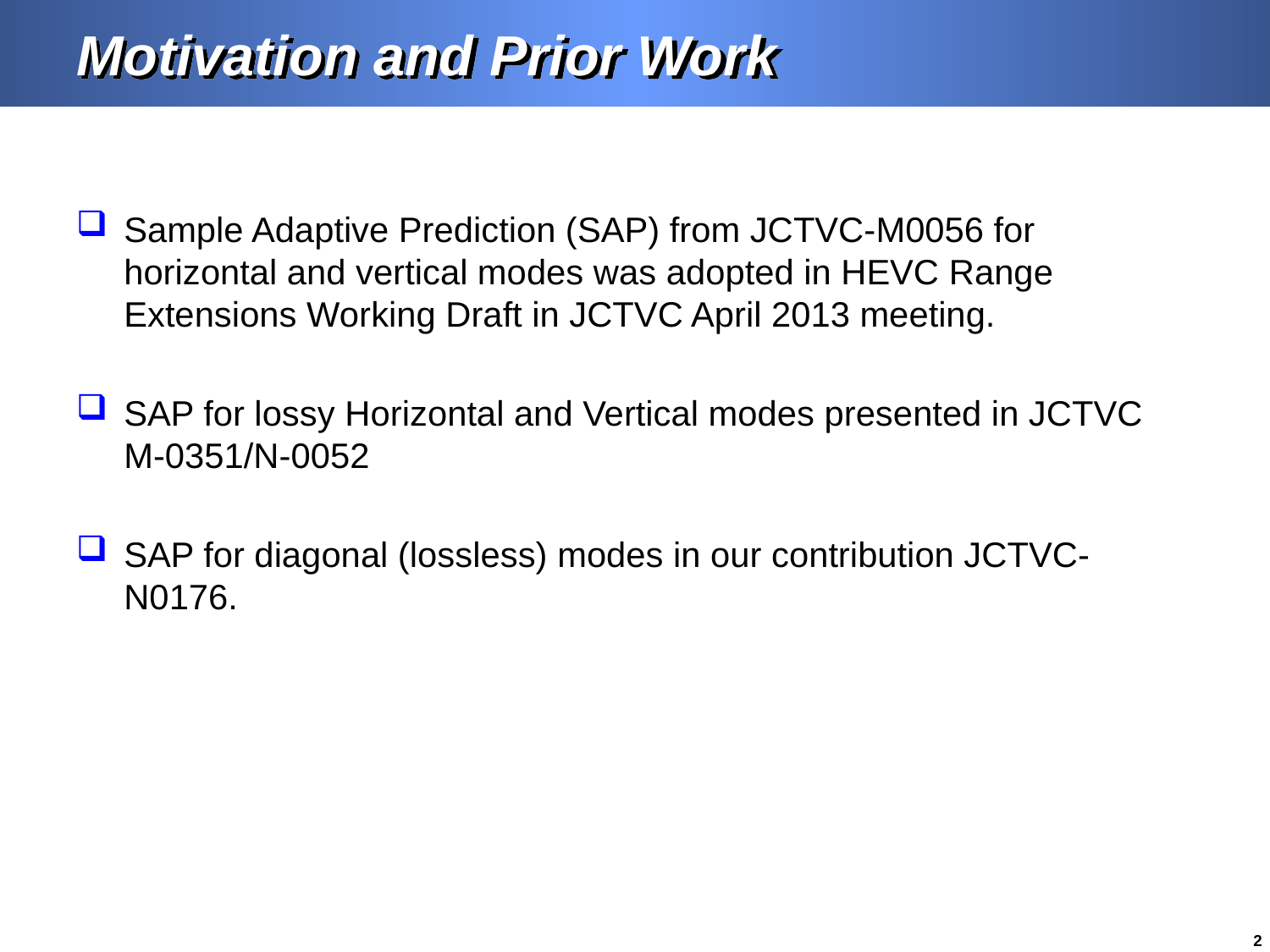

# Motivation and Prior Work

Sample Adaptive Prediction (SAP) from JCTVC-M0056 for horizontal and vertical modes was adopted in HEVC Range Extensions Working Draft in JCTVC April 2013 meeting.

SAP for lossy Horizontal and Vertical modes presented in JCTVC M-0351/N-0052

SAP for diagonal (lossless) modes in our contribution JCTVC-N0176.

2